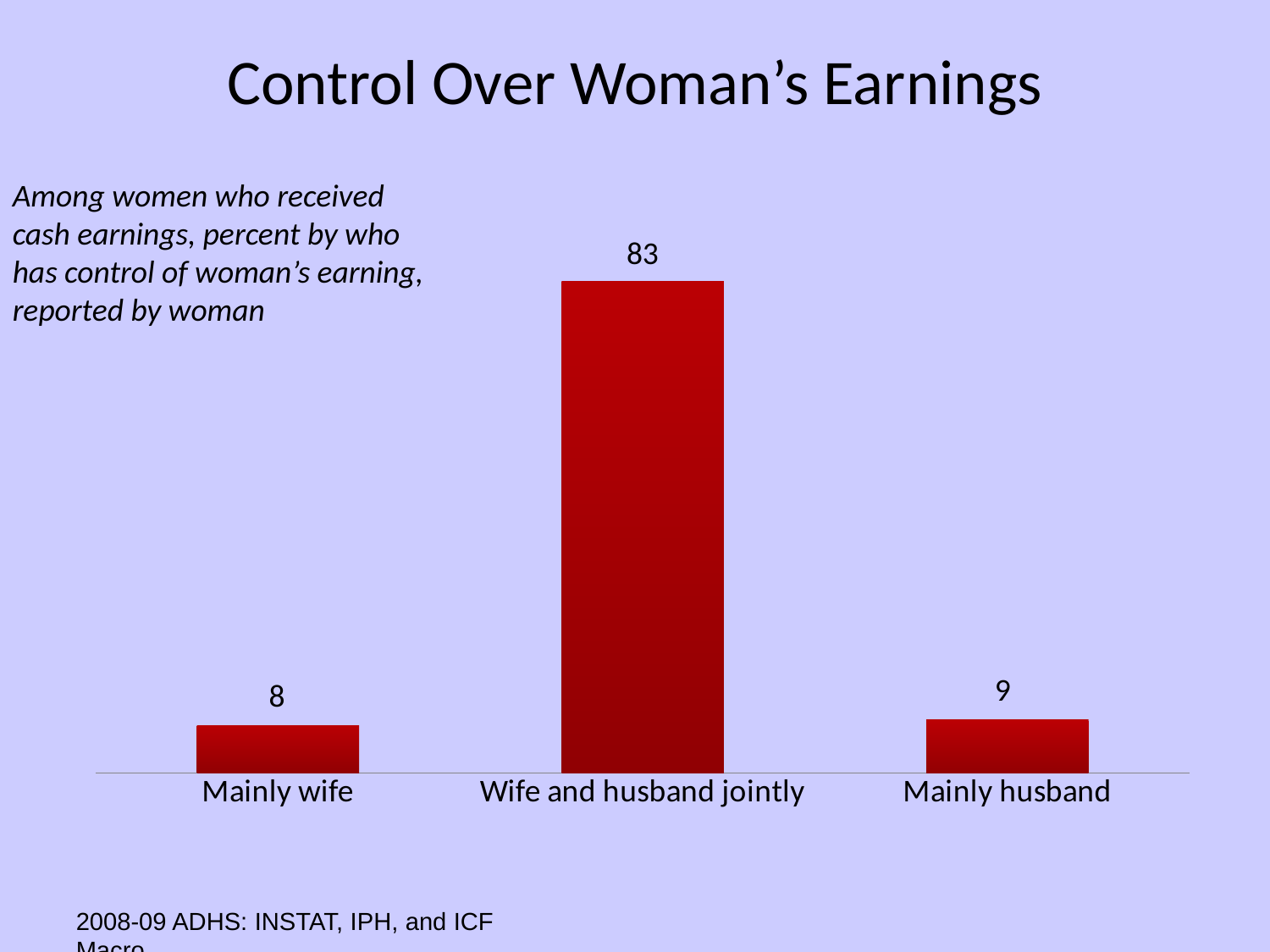

# Control Over Woman’s Earnings
Among women who received cash earnings, percent by who has control of woman’s earning, reported by woman

### Chart

| Category | East |
|---|---|
| Mainly wife | 8.0 |
| Wife and husband jointly | 83.0 |
| Mainly husband | 9.0 |
2008-09 ADHS: INSTAT, IPH, and ICF Macro